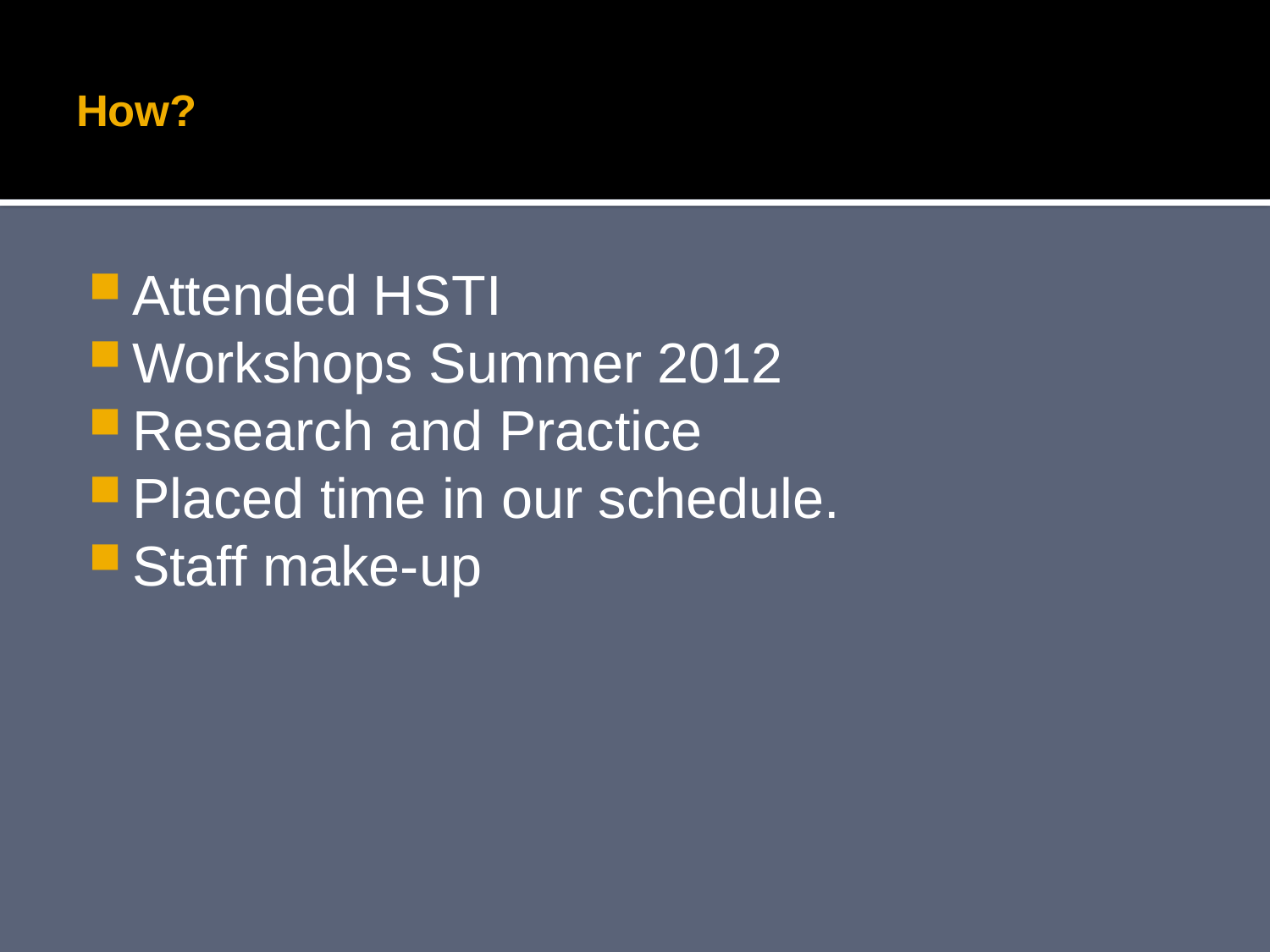

# How?
Attended HSTI
Workshops Summer 2012
Research and Practice
Placed time in our schedule.
Staff make-up